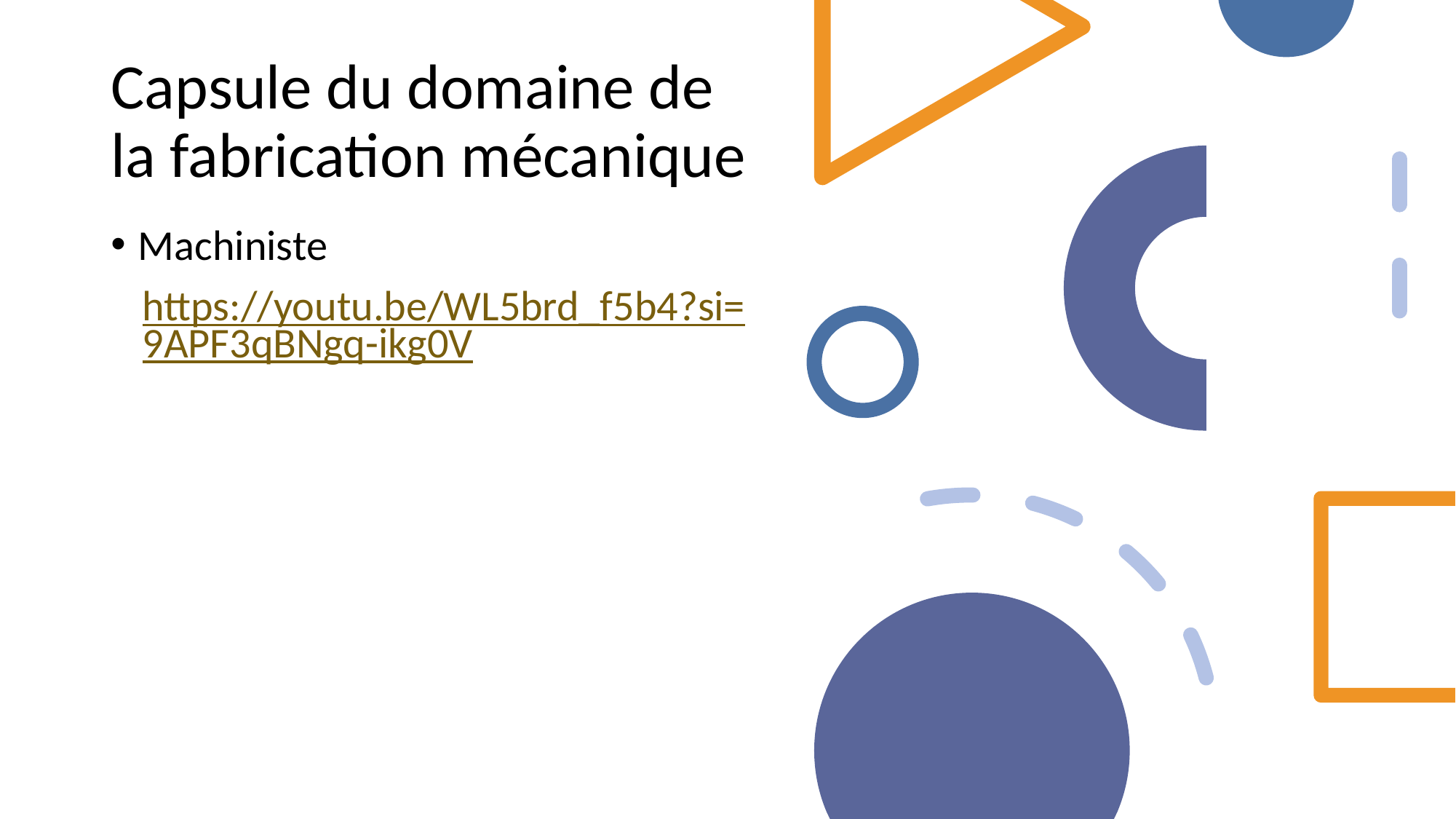

# Capsule du domaine de la fabrication mécanique

Machiniste
https://youtu.be/WL5brd_f5b4?si=9APF3qBNgq-ikg0V